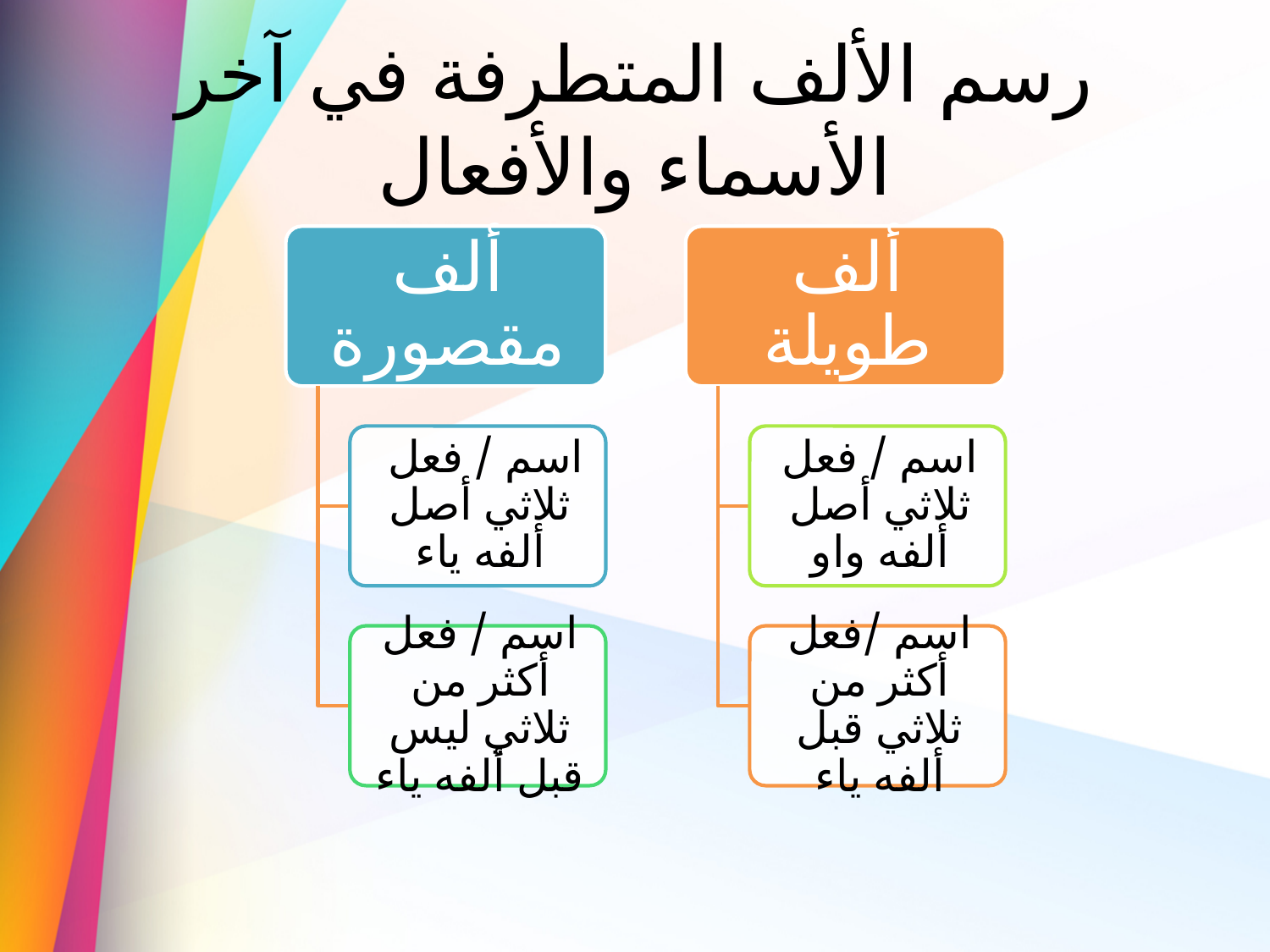

# رسم الألف المتطرفة في آخر الأسماء والأفعال
ألف مقصورة
اسم / فعل  ثلاثي أصل ألفه ياء
اسم / فعل أكثر من ثلاثي ليس قبل ألفه ياء
ألف طويلة
اسم / فعل ثلاثي أصل ألفه واو
اسم /فعل أكثر من ثلاثي قبل ألفه ياء